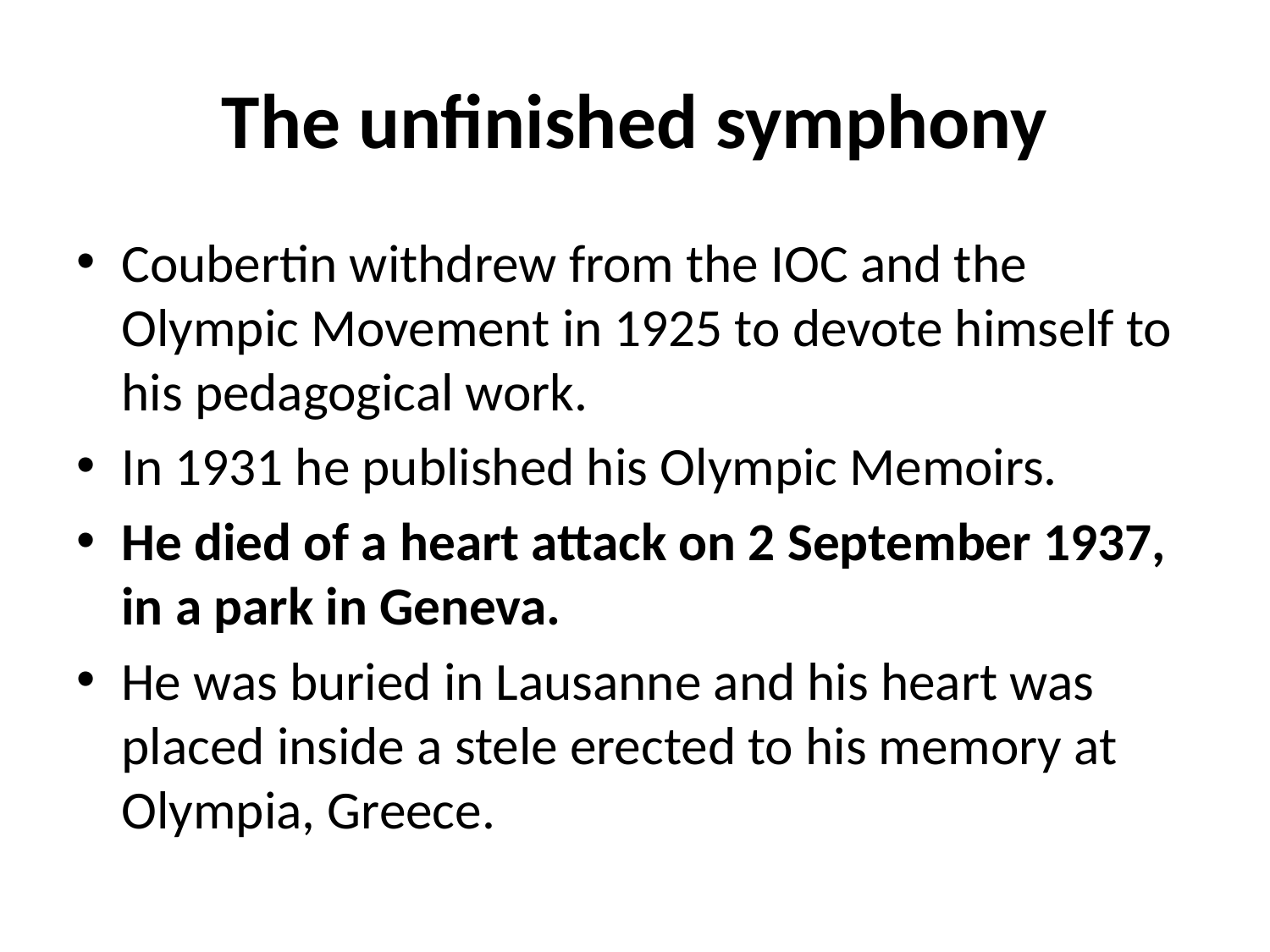

# The unfinished symphony
Coubertin withdrew from the IOC and the Olympic Movement in 1925 to devote himself to his pedagogical work.
In 1931 he published his Olympic Memoirs.
He died of a heart attack on 2 September 1937, in a park in Geneva.
He was buried in Lausanne and his heart was placed inside a stele erected to his memory at Olympia, Greece.